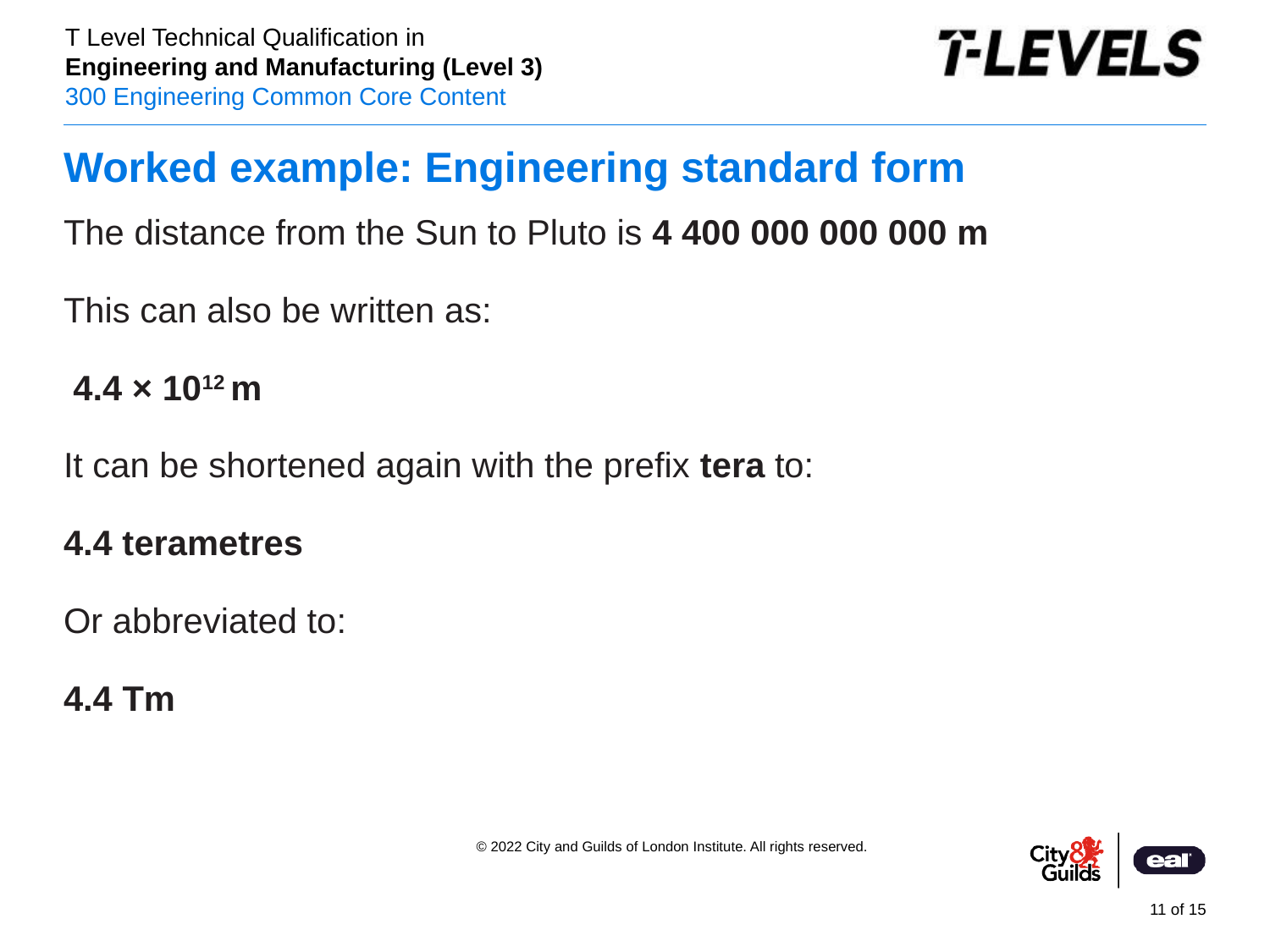

# Worked example: Engineering standard form
The distance from the Sun to Pluto is 4 400 000 000 000 m
This can also be written as:
 4.4 × 1012 m
It can be shortened again with the prefix tera to:
4.4 terametres
Or abbreviated to:
4.4 Tm